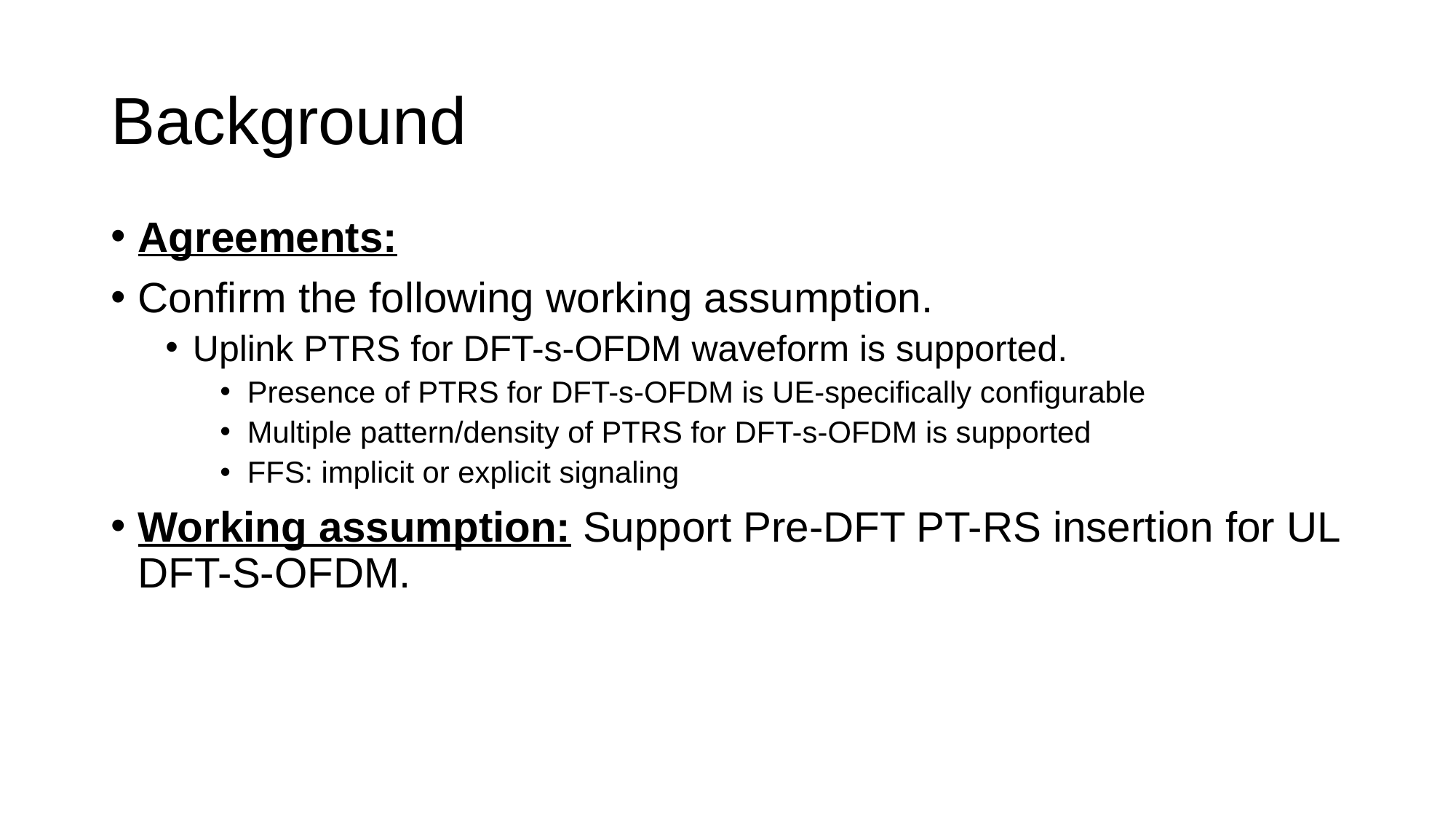

# Background
Agreements:
Confirm the following working assumption.
Uplink PTRS for DFT-s-OFDM waveform is supported.
Presence of PTRS for DFT-s-OFDM is UE-specifically configurable
Multiple pattern/density of PTRS for DFT-s-OFDM is supported
FFS: implicit or explicit signaling
Working assumption: Support Pre-DFT PT-RS insertion for UL DFT-S-OFDM.